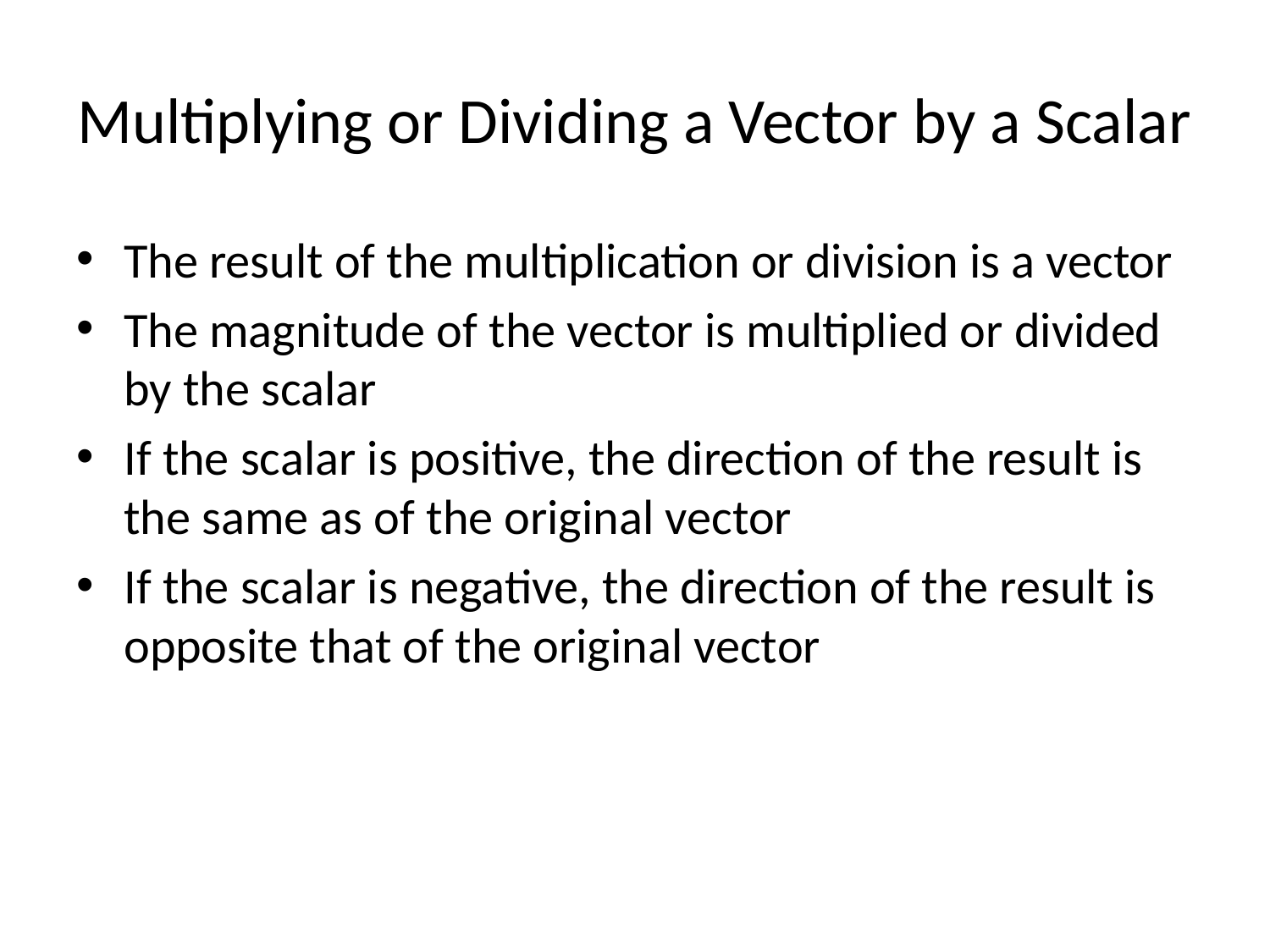

# Multiplying or Dividing a Vector by a Scalar
The result of the multiplication or division is a vector
The magnitude of the vector is multiplied or divided by the scalar
If the scalar is positive, the direction of the result is the same as of the original vector
If the scalar is negative, the direction of the result is opposite that of the original vector